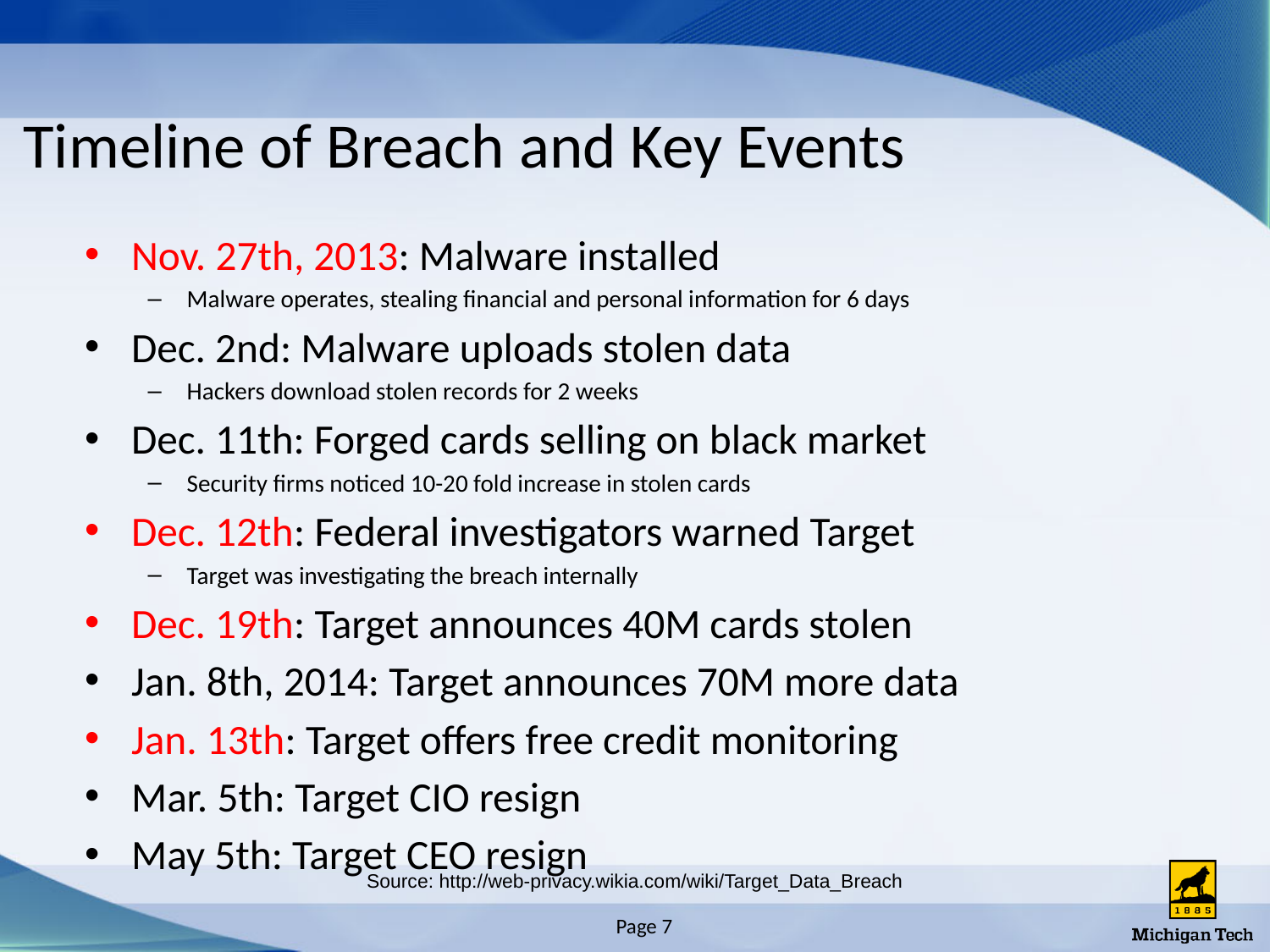

# Timeline of Breach and Key Events
Nov. 27th, 2013: Malware installed
Malware operates, stealing financial and personal information for 6 days
Dec. 2nd: Malware uploads stolen data
Hackers download stolen records for 2 weeks
Dec. 11th: Forged cards selling on black market
Security firms noticed 10-20 fold increase in stolen cards
Dec. 12th: Federal investigators warned Target
Target was investigating the breach internally
Dec. 19th: Target announces 40M cards stolen
Jan. 8th, 2014: Target announces 70M more data
Jan. 13th: Target offers free credit monitoring
Mar. 5th: Target CIO resign
May 5th: Target CEO resign
Source: http://web-privacy.wikia.com/wiki/Target_Data_Breach